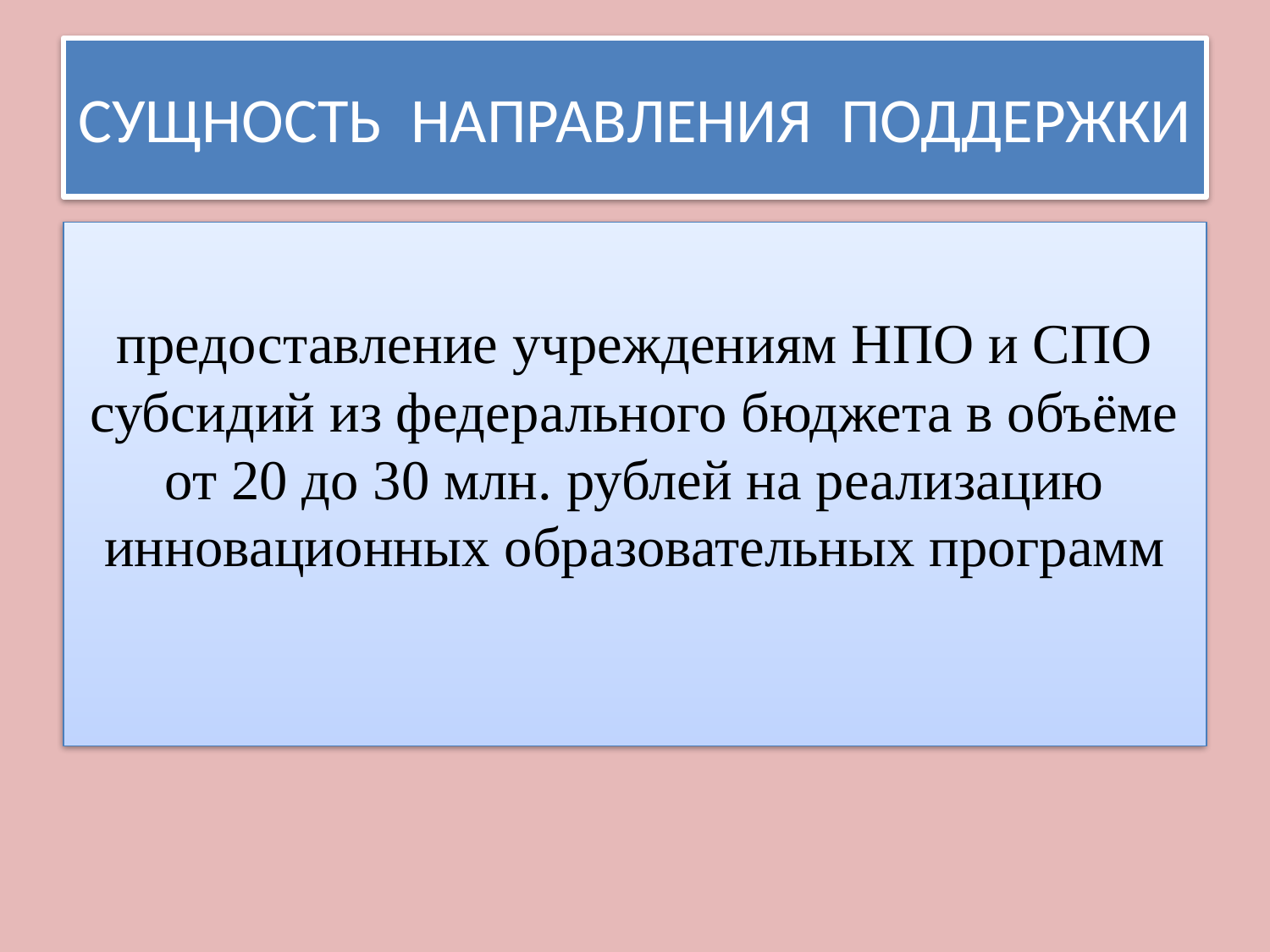

# СУЩНОСТЬ  НАПРАВЛЕНИЯ  ПОДДЕРЖКИ

предоставление учреждениям НПО и СПО субсидий из федерального бюджета в объёме от 20 до 30 млн. рублей на реализацию инновационных образовательных программ